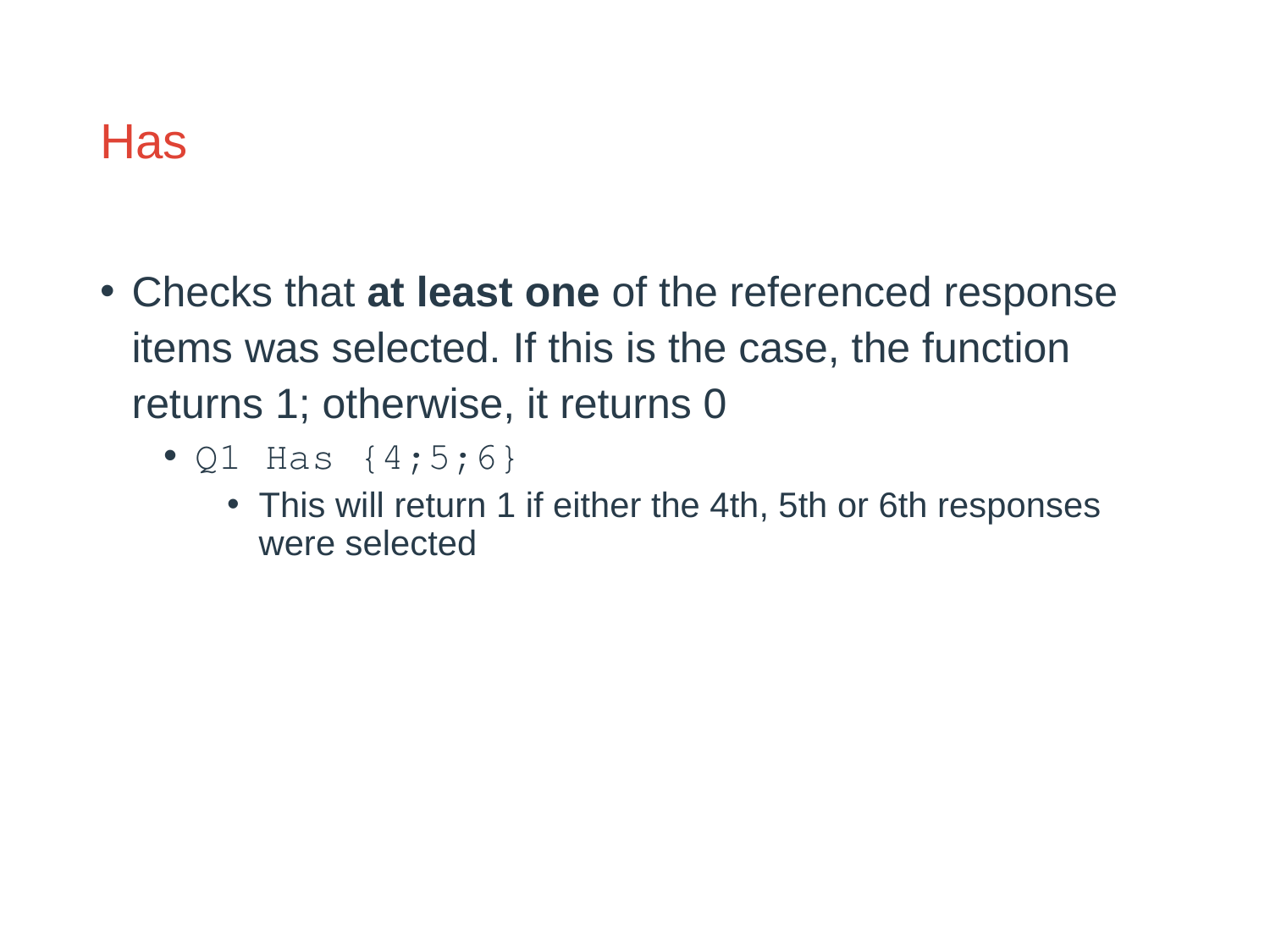

# Has
Checks that at least one of the referenced response items was selected. If this is the case, the function returns 1; otherwise, it returns 0
Q1 Has {4;5;6}
This will return 1 if either the 4th, 5th or 6th responses were selected